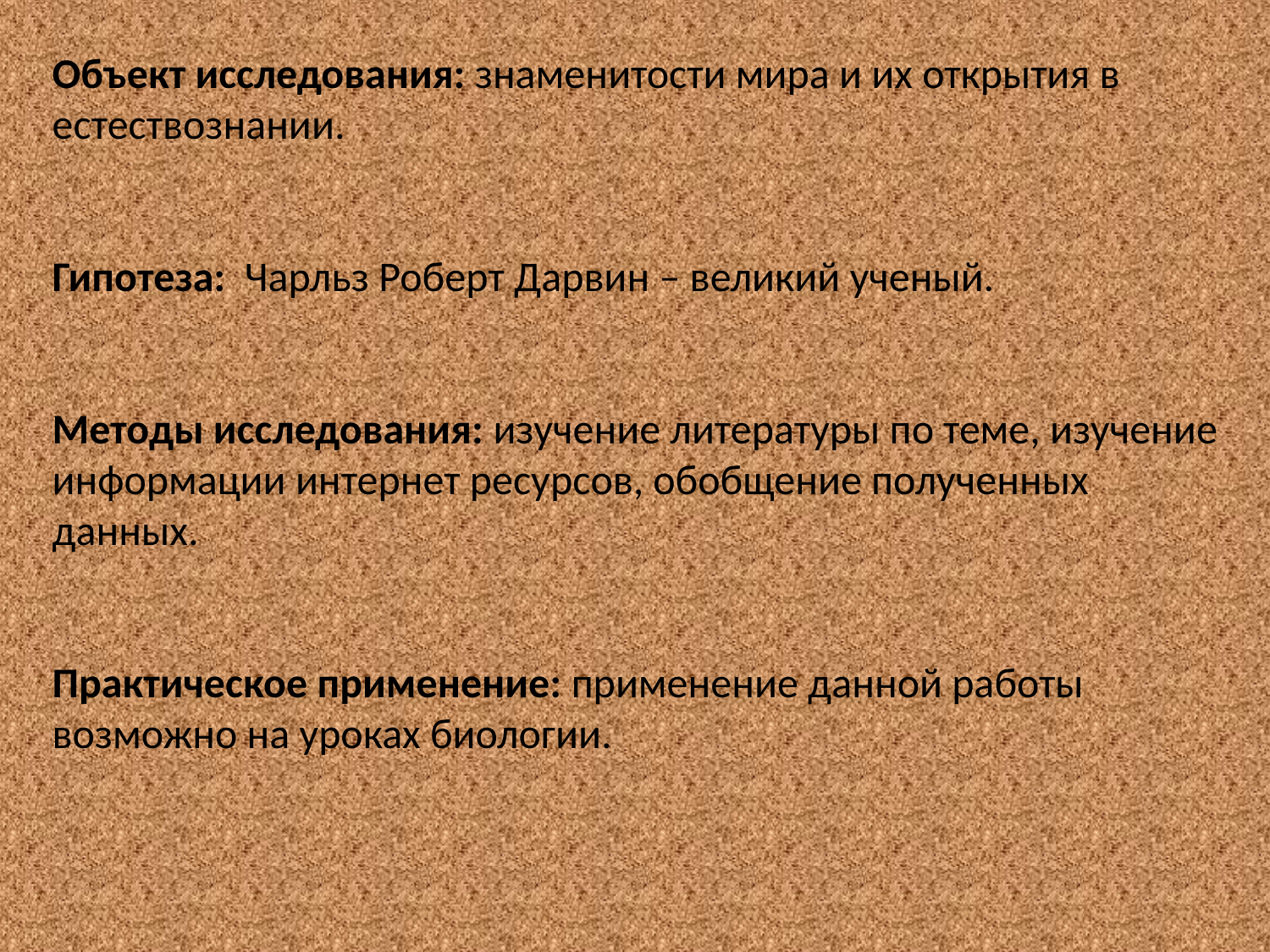

Объект исследования: знаменитости мира и их открытия в естествознании.

Гипотеза:  Чарльз Роберт Дарвин – великий ученый.

Методы исследования: изучение литературы по теме, изучение информации интернет ресурсов, обобщение полученных данных.

Практическое применение: применение данной работы возможно на уроках биологии.